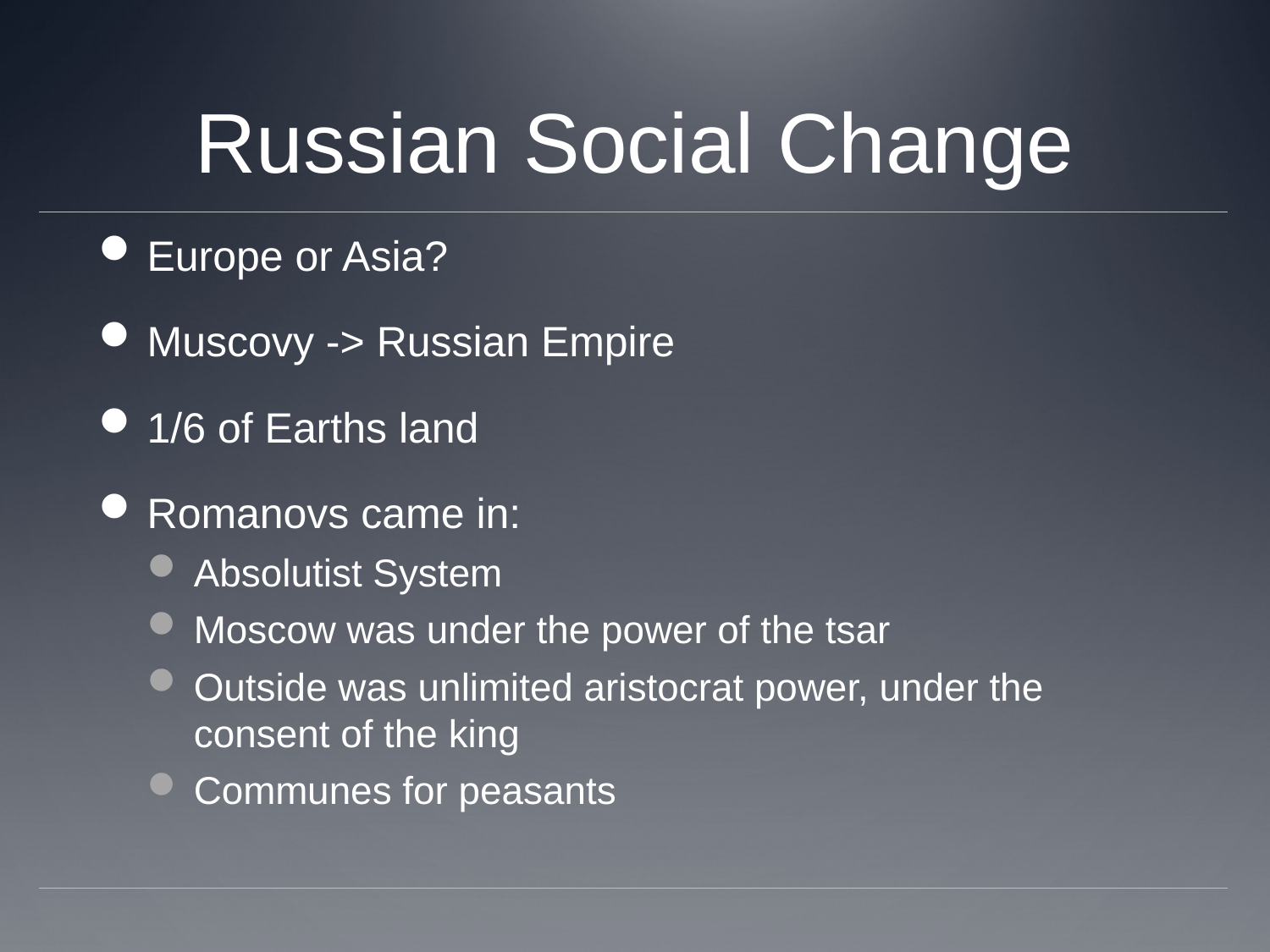

# Russian Social Change
Europe or Asia?
Muscovy -> Russian Empire
1/6 of Earths land
Romanovs came in:
Absolutist System
Moscow was under the power of the tsar
Outside was unlimited aristocrat power, under the consent of the king
Communes for peasants